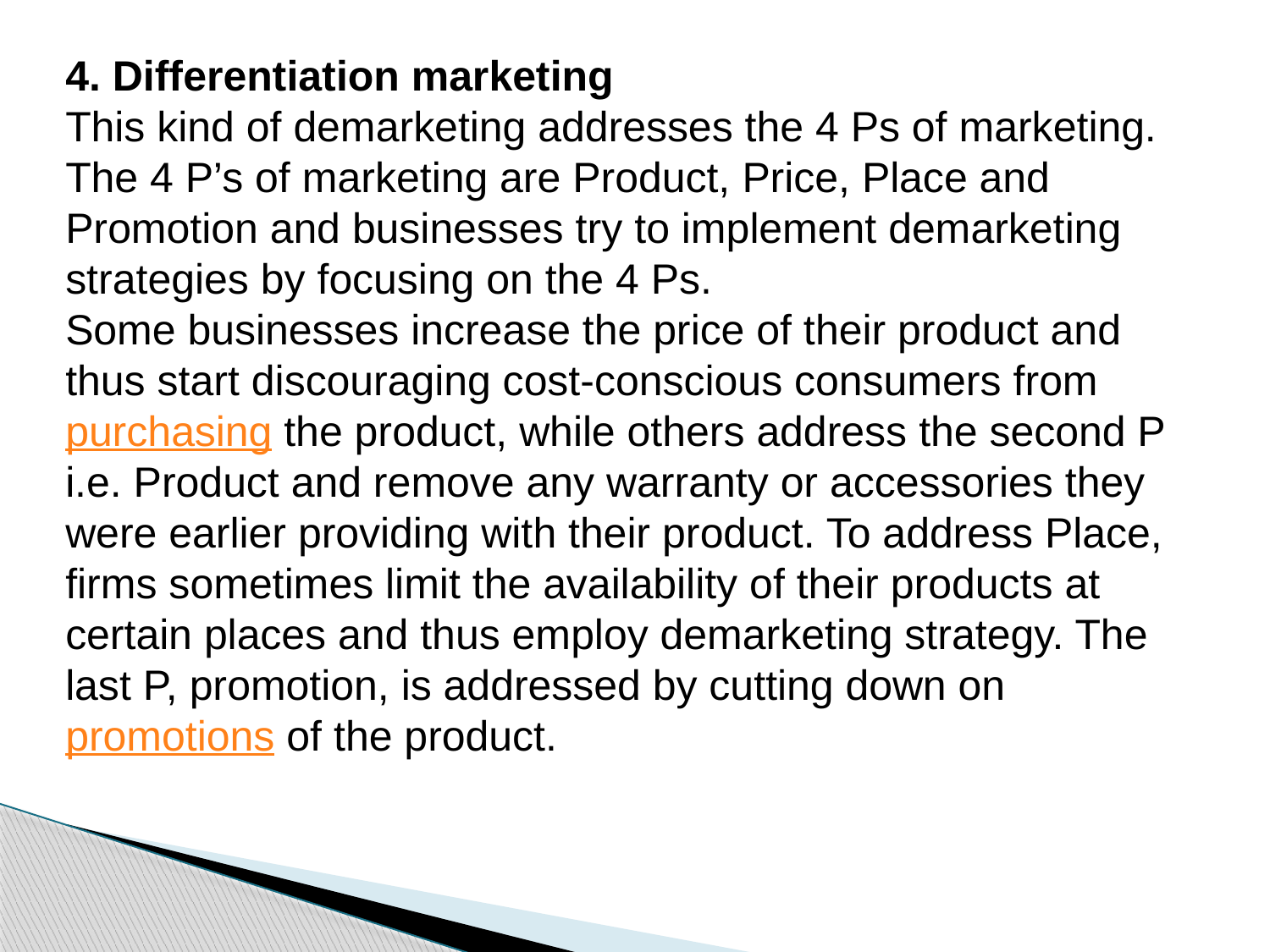

4. Differentiation marketing
This kind of demarketing addresses the 4 Ps of marketing. The 4 P’s of marketing are Product, Price, Place and Promotion and businesses try to implement demarketing strategies by focusing on the 4 Ps.
Some businesses increase the price of their product and thus start discouraging cost-conscious consumers from purchasing the product, while others address the second P i.e. Product and remove any warranty or accessories they were earlier providing with their product. To address Place, firms sometimes limit the availability of their products at certain places and thus employ demarketing strategy. The last P, promotion, is addressed by cutting down on promotions of the product.